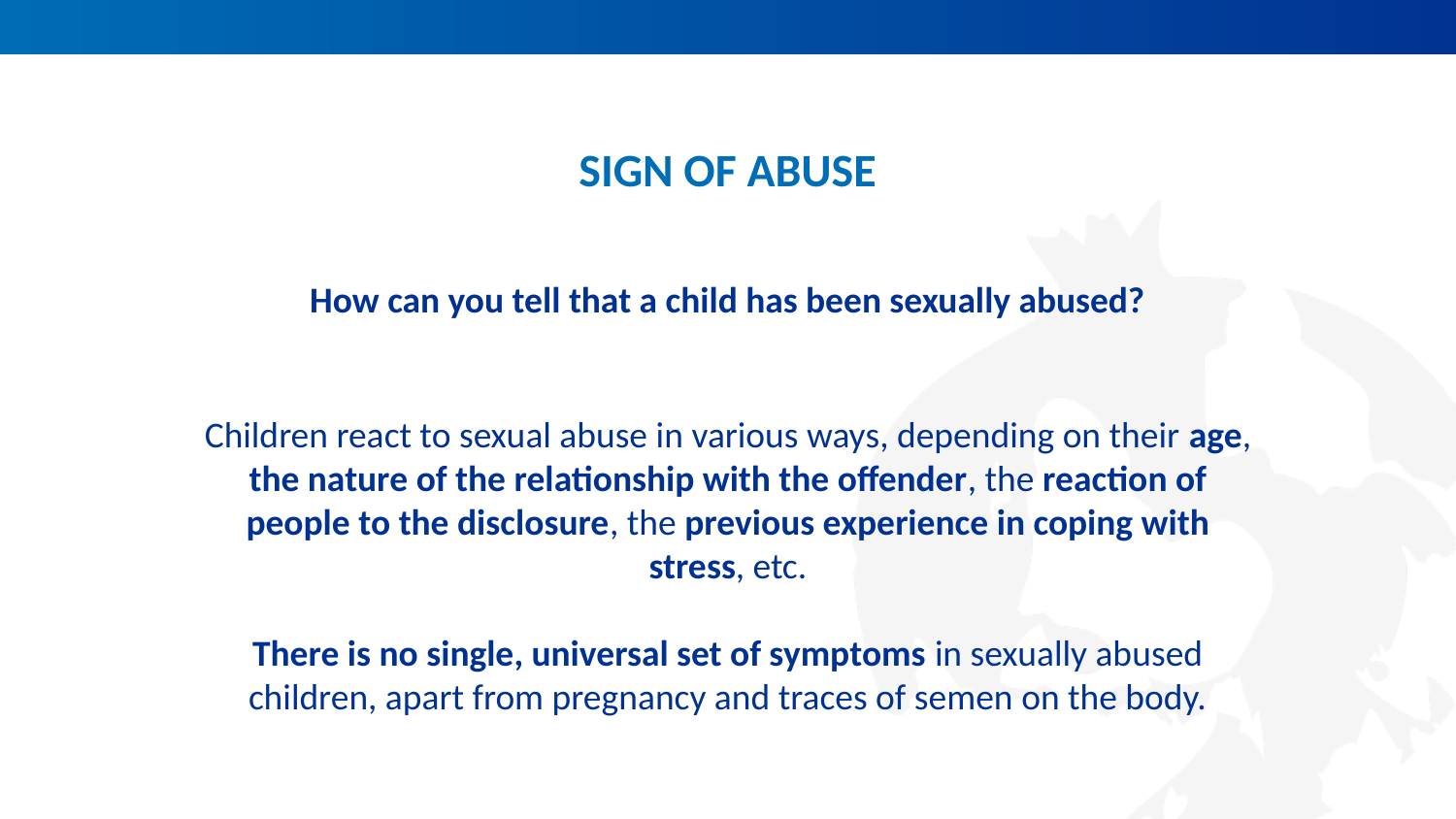

# SIGN OF ABUSE
How can you tell that a child has been sexually abused?

Children react to sexual abuse in various ways, depending on their age, the nature of the relationship with the offender, the reaction of people to the disclosure, the previous experience in coping with stress, etc.
There is no single, universal set of symptoms in sexually abused children, apart from pregnancy and traces of semen on the body.